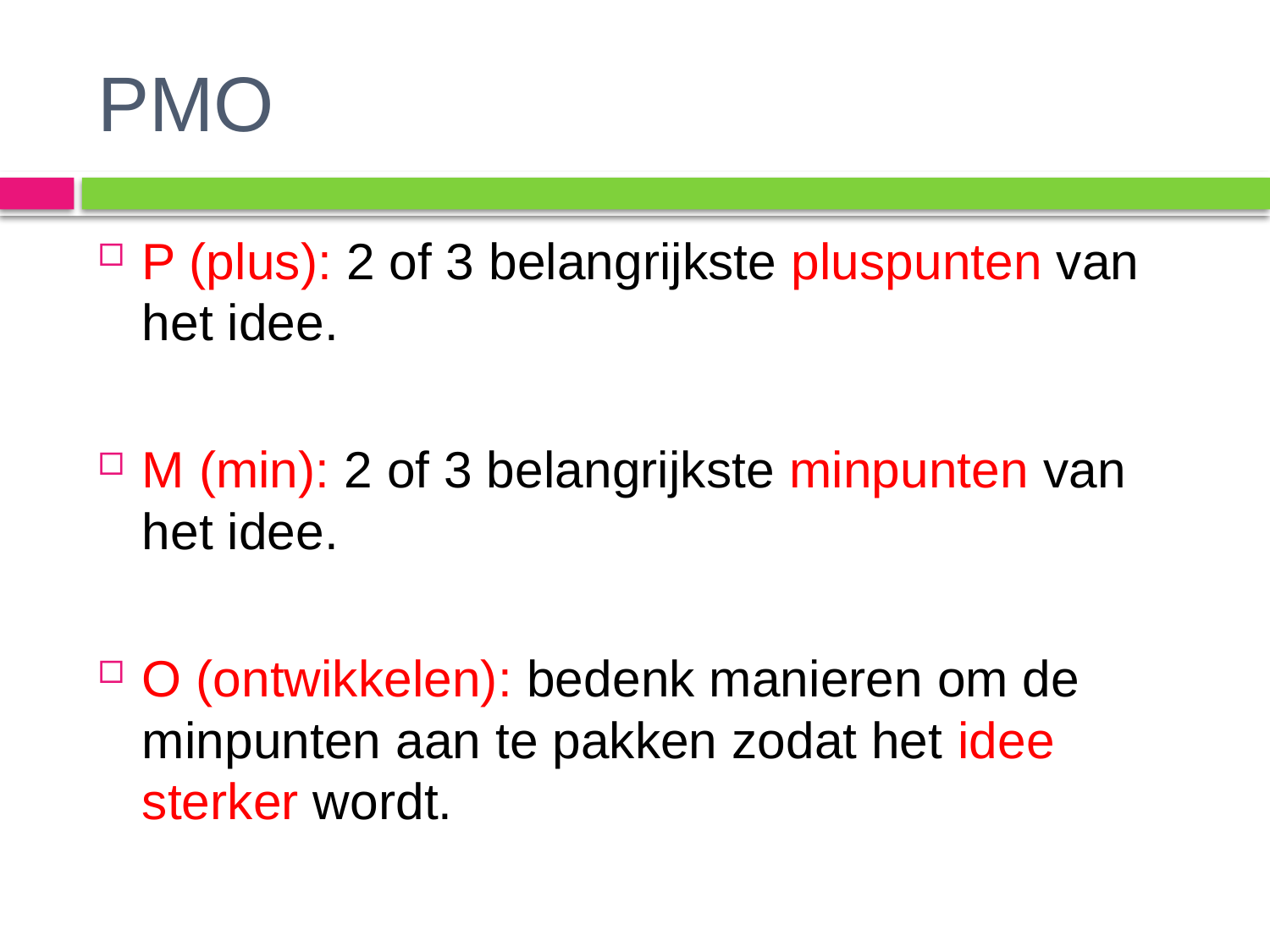

# PMO
P (plus): 2 of 3 belangrijkste pluspunten van het idee.

M (min): 2 of 3 belangrijkste minpunten van het idee.

O (ontwikkelen): bedenk manieren om de minpunten aan te pakken zodat het idee sterker wordt.